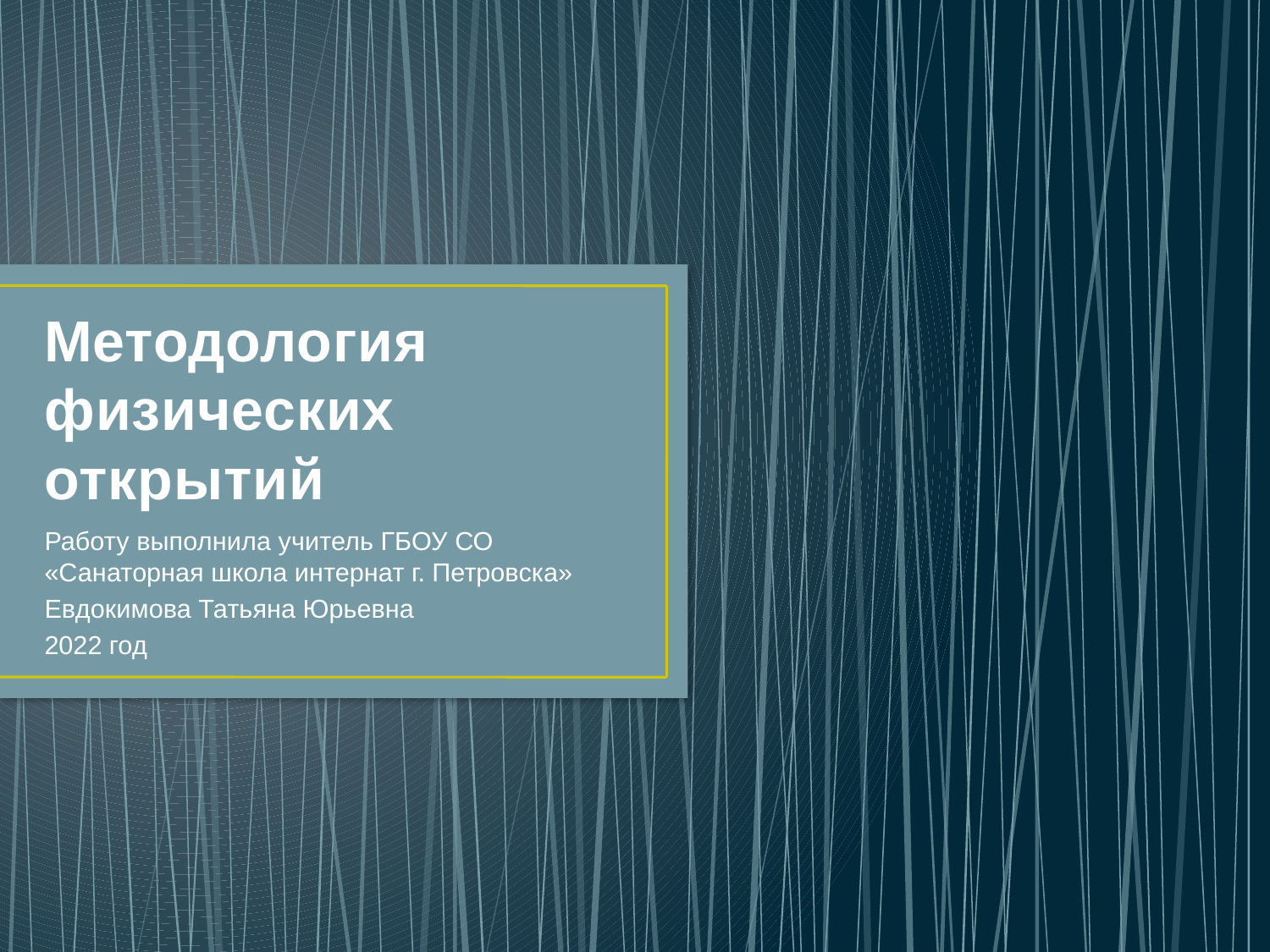

# Методология физических открытий
Работу выполнила учитель ГБОУ СО «Санаторная школа интернат г. Петровска»
Евдокимова Татьяна Юрьевна
2022 год